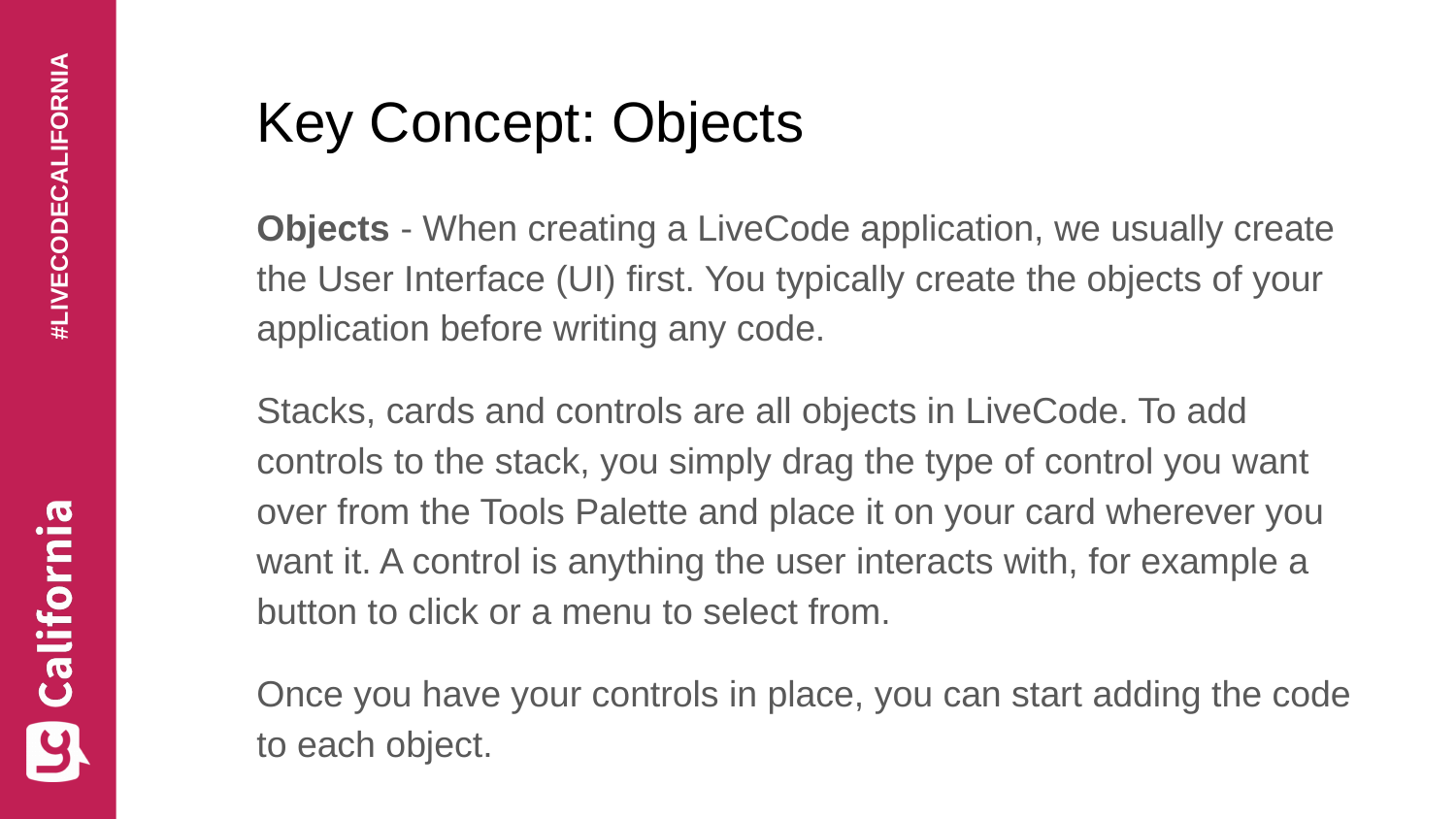

# Key Concept: Objects
Objects - When creating a LiveCode application, we usually create the User Interface (UI) first. You typically create the objects of your application before writing any code.
Stacks, cards and controls are all objects in LiveCode. To add controls to the stack, you simply drag the type of control you want over from the Tools Palette and place it on your card wherever you want it. A control is anything the user interacts with, for example a button to click or a menu to select from.
Once you have your controls in place, you can start adding the code to each object.